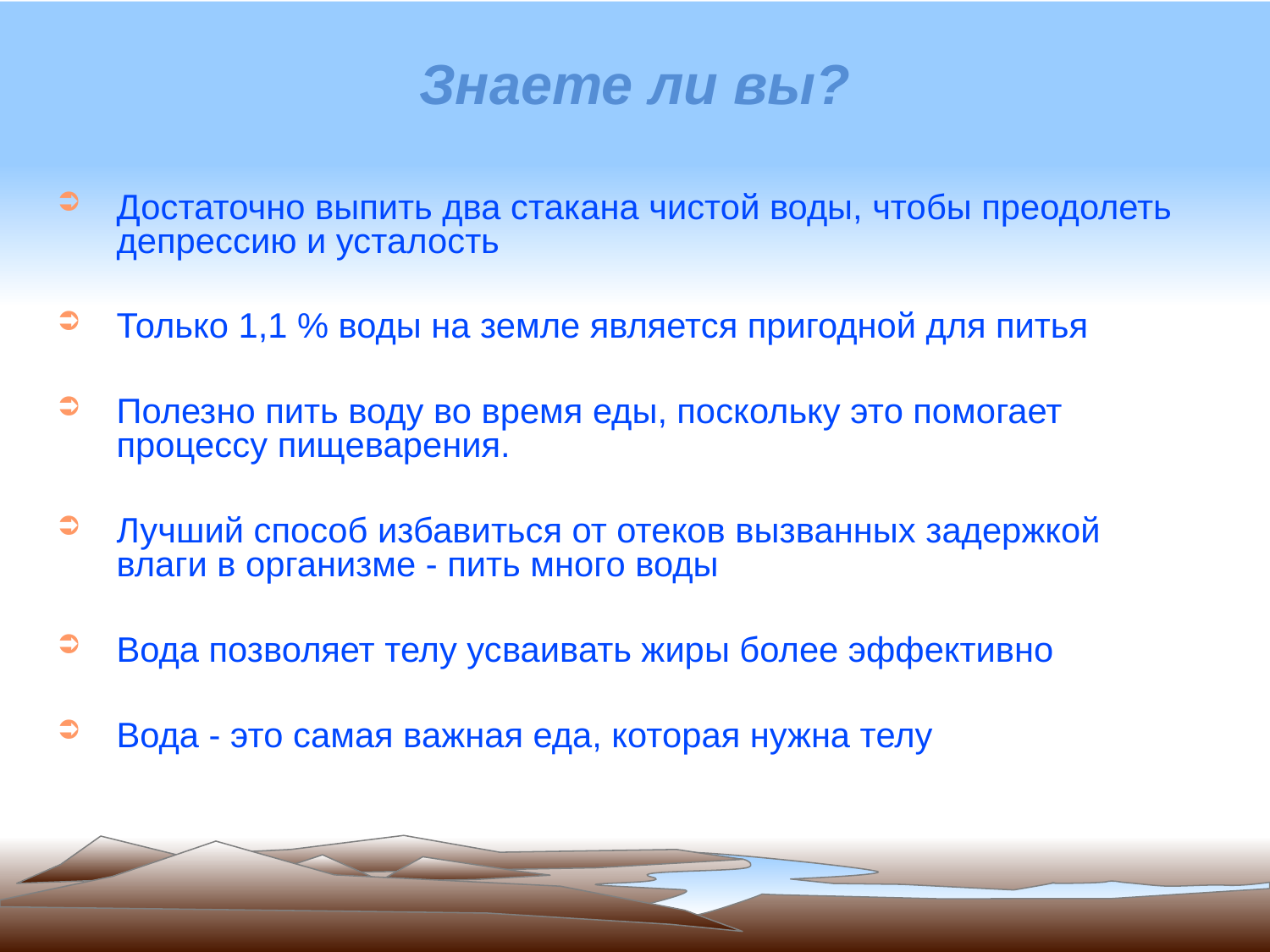

Знаете ли вы?
Достаточно выпить два стакана чистой воды, чтобы преодолеть депрессию и усталость

Только 1,1 % воды на земле является пригодной для питья

Полезно пить воду во время еды, поскольку это помогает процессу пищеварения.

Лучший способ избавиться от отеков вызванных задержкой влаги в организме - пить много воды

Вода позволяет телу усваивать жиры более эффективно

Вода - это самая важная еда, которая нужна телу